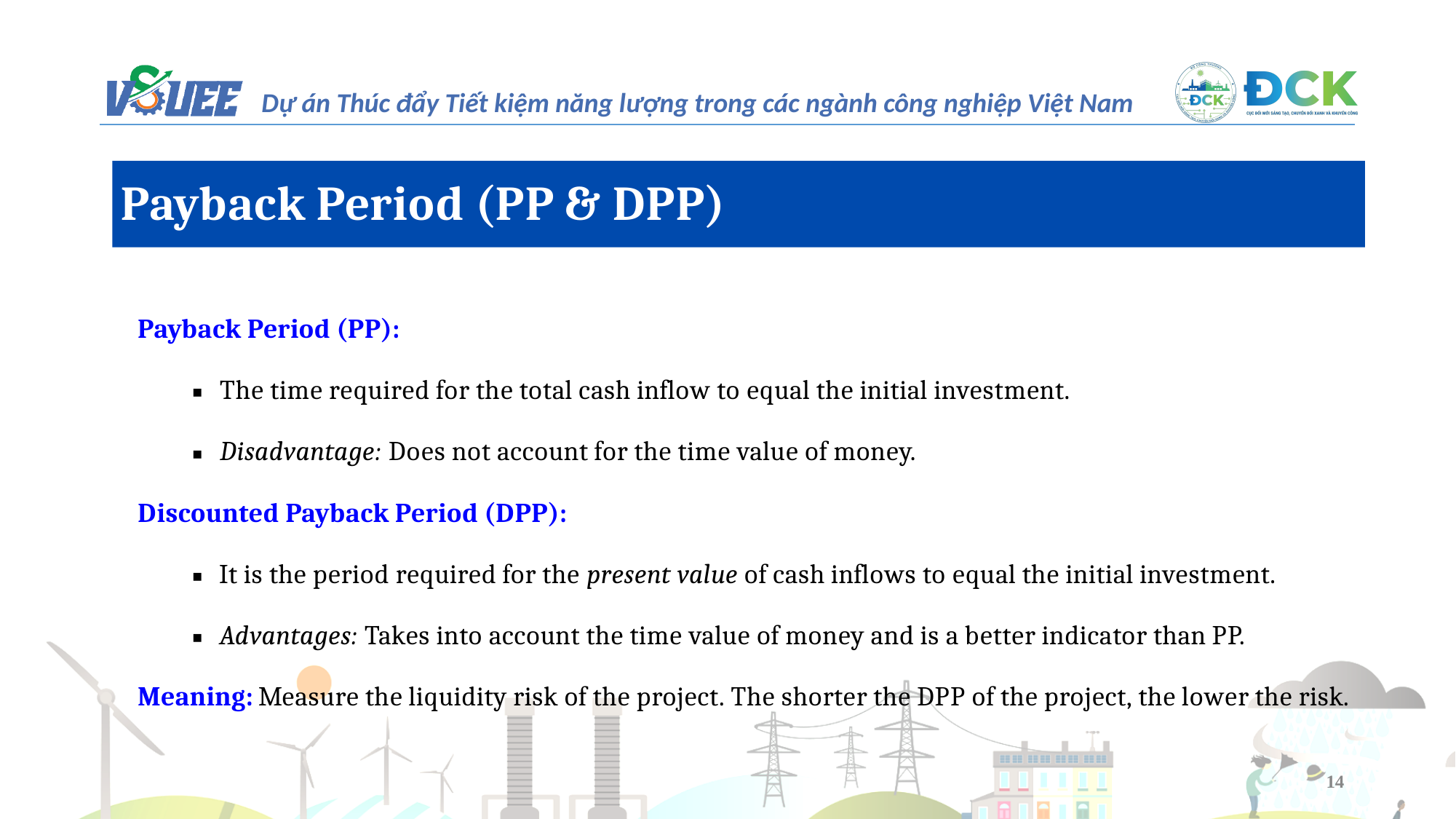

Payback Period (PP & DPP)
Payback Period (PP):
The time required for the total cash inflow to equal the initial investment.
Disadvantage: Does not account for the time value of money.
Discounted Payback Period (DPP):
It is the period required for the present value of cash inflows to equal the initial investment.
Advantages: Takes into account the time value of money and is a better indicator than PP.
Meaning: Measure the liquidity risk of the project. The shorter the DPP of the project, the lower the risk.
14